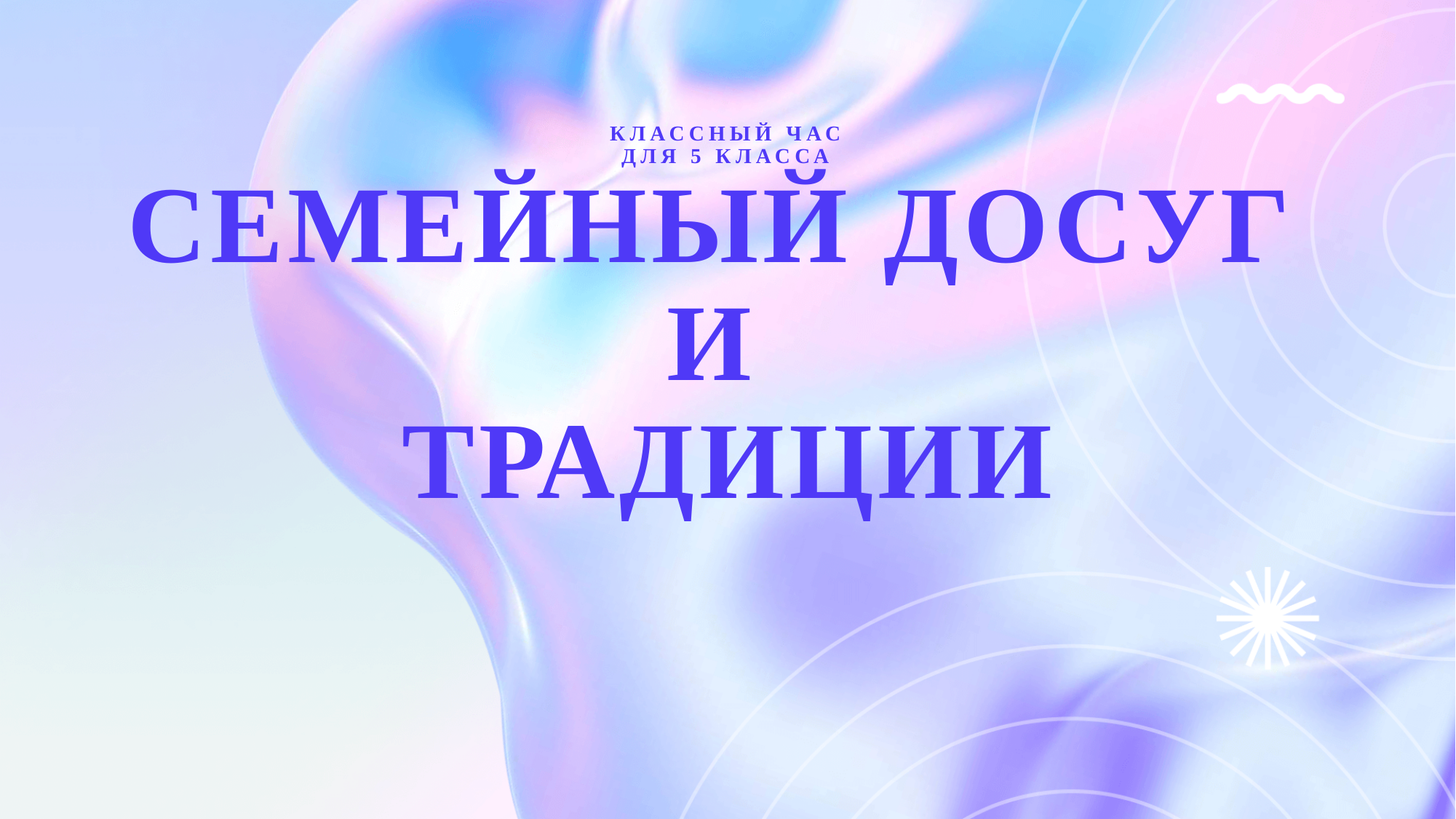

# Классный час для 5 класса Семейный досуг и традиции